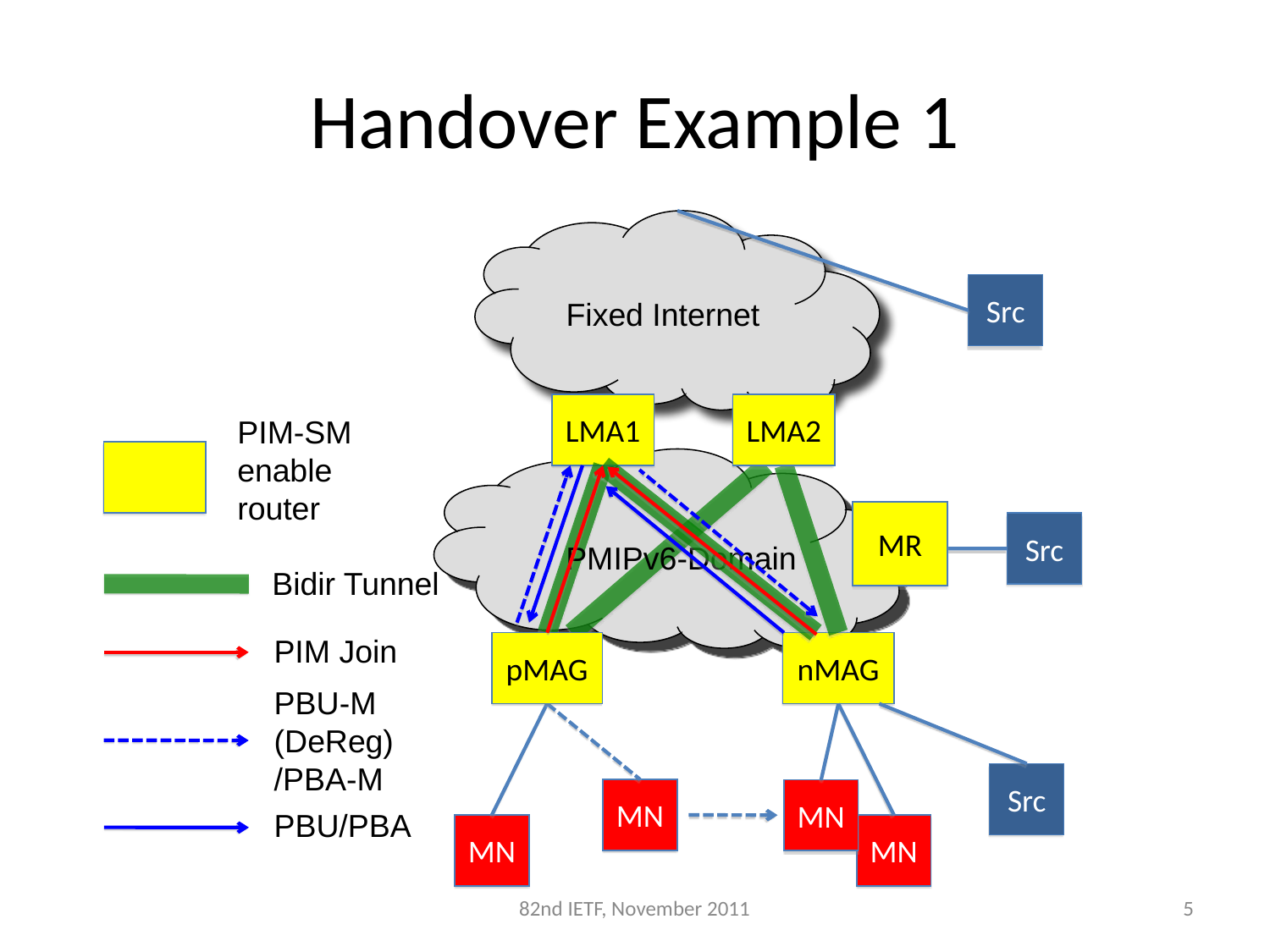

# Handover Example 1

Fixed Internet
Src
LMA1
LMA2
PIM-SM
enable
router

MR
Src
PMIPv6-Domain
Bidir Tunnel
PIM Join
pMAG
nMAG
PBU-M
(DeReg)
/PBA-M
Src
MN
MN
PBU/PBA
MN
MN
82nd IETF, November 2011
5